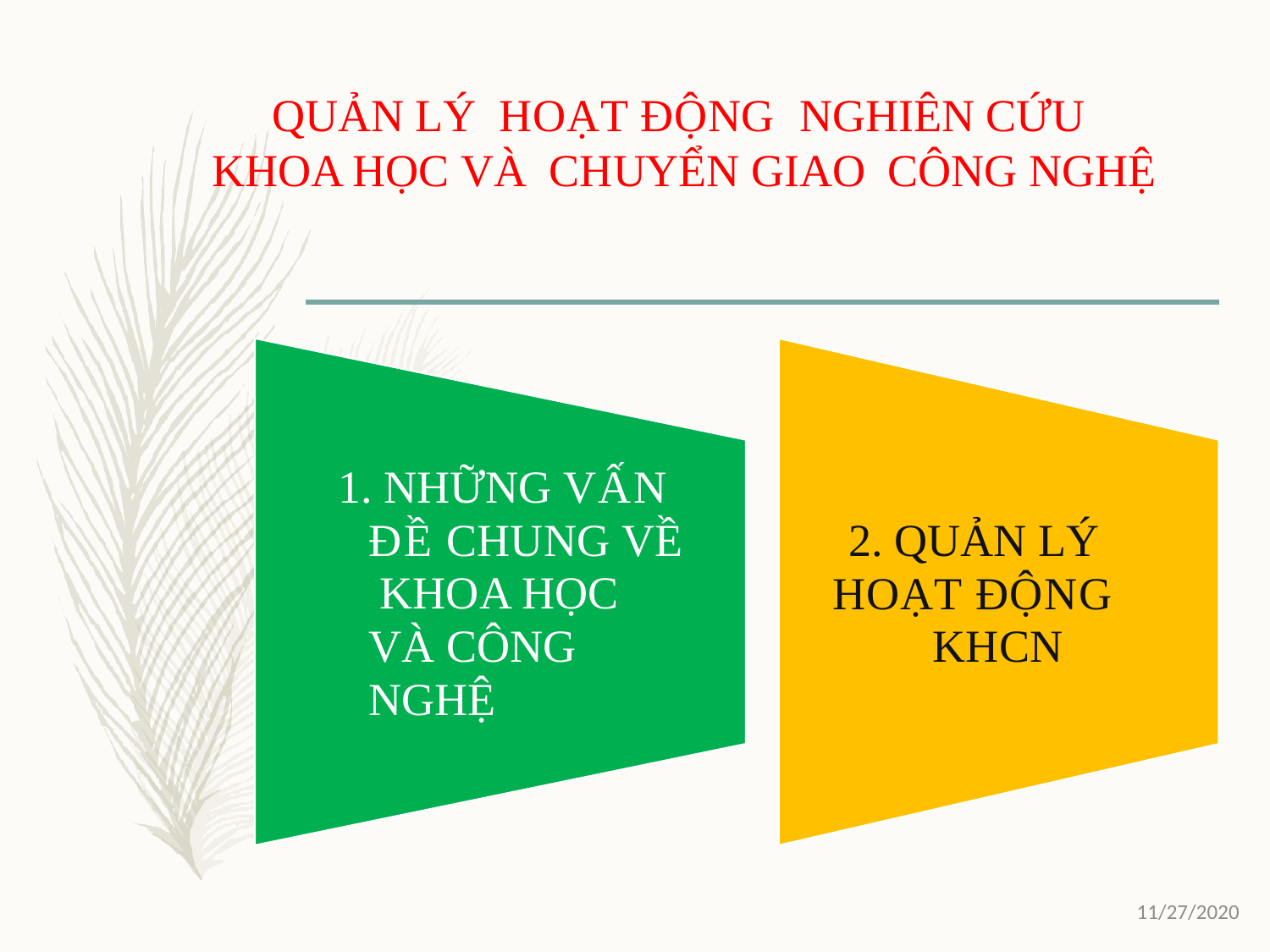

QUẢN LÝ  HOẠT ĐỘNG  NGHIÊN CỨU  KHOA HỌC VÀ  CHUYỂN GIAO  CÔNG NGHỆ

1. NHỮNG VẤN ĐỀ CHUNG VỀ  KHOA HỌC VÀ CÔNG NGHỆ
2. QUẢN LÝ  HOẠT ĐỘNG
KHCN
11/27/2020